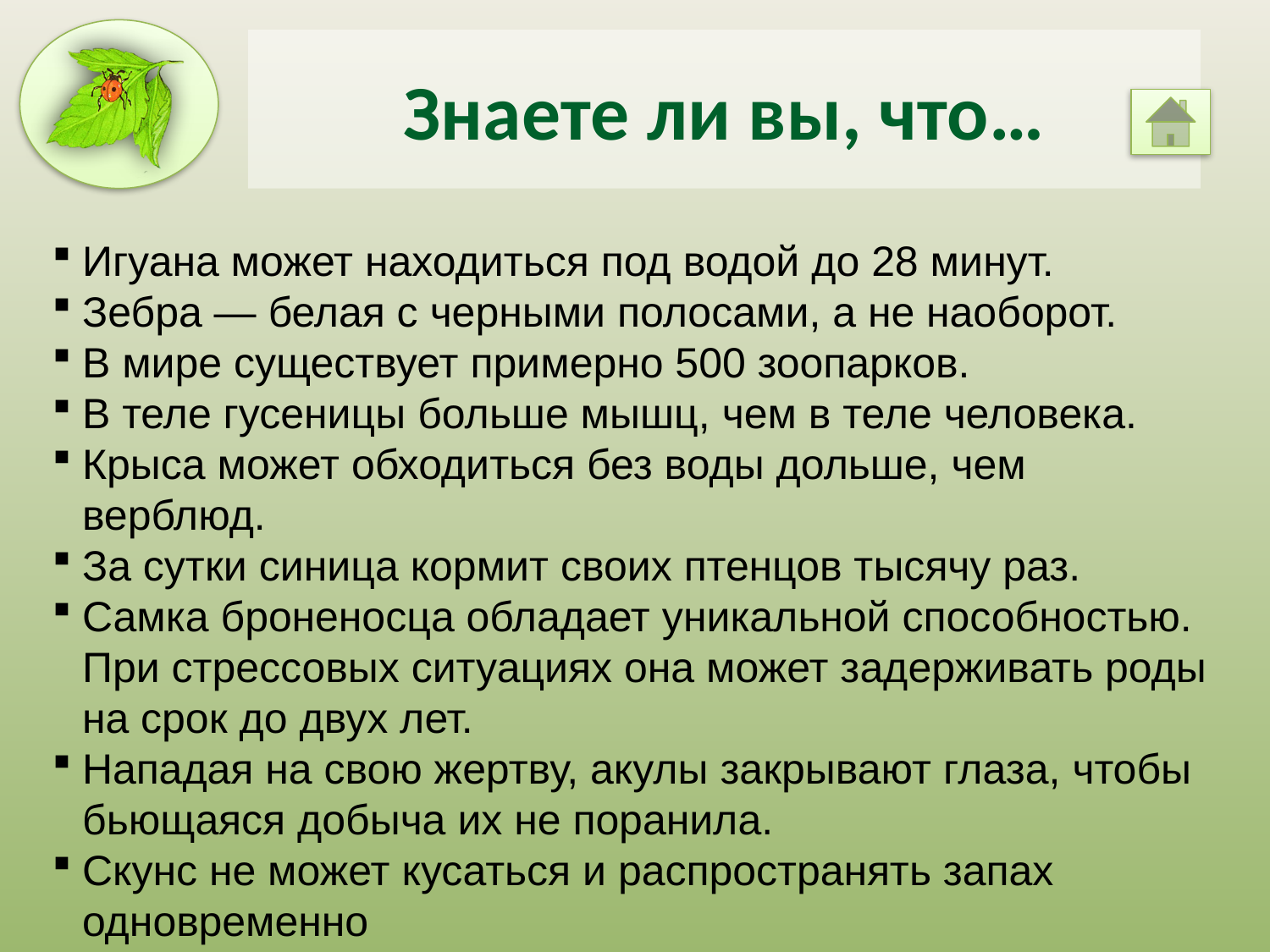

# Знаете ли вы, что…

Игуана может находиться под водой до 28 минут.
Зебра — белая с черными полосами, а не наоборот.
В мире существует примерно 500 зоопарков.
В теле гусеницы больше мышц, чем в теле человека.
Крыса может обходиться без воды дольше, чем верблюд.
За сутки синица кормит своих птенцов тысячу раз.
Самка броненосца обладает уникальной способностью. При стрессовых ситуациях она может задерживать роды на срок до двух лет.
Нападая на свою жертву, акулы закрывают глаза, чтобы бьющаяся добыча их не поранила.
Скунс не может кусаться и распространять запах одновременно